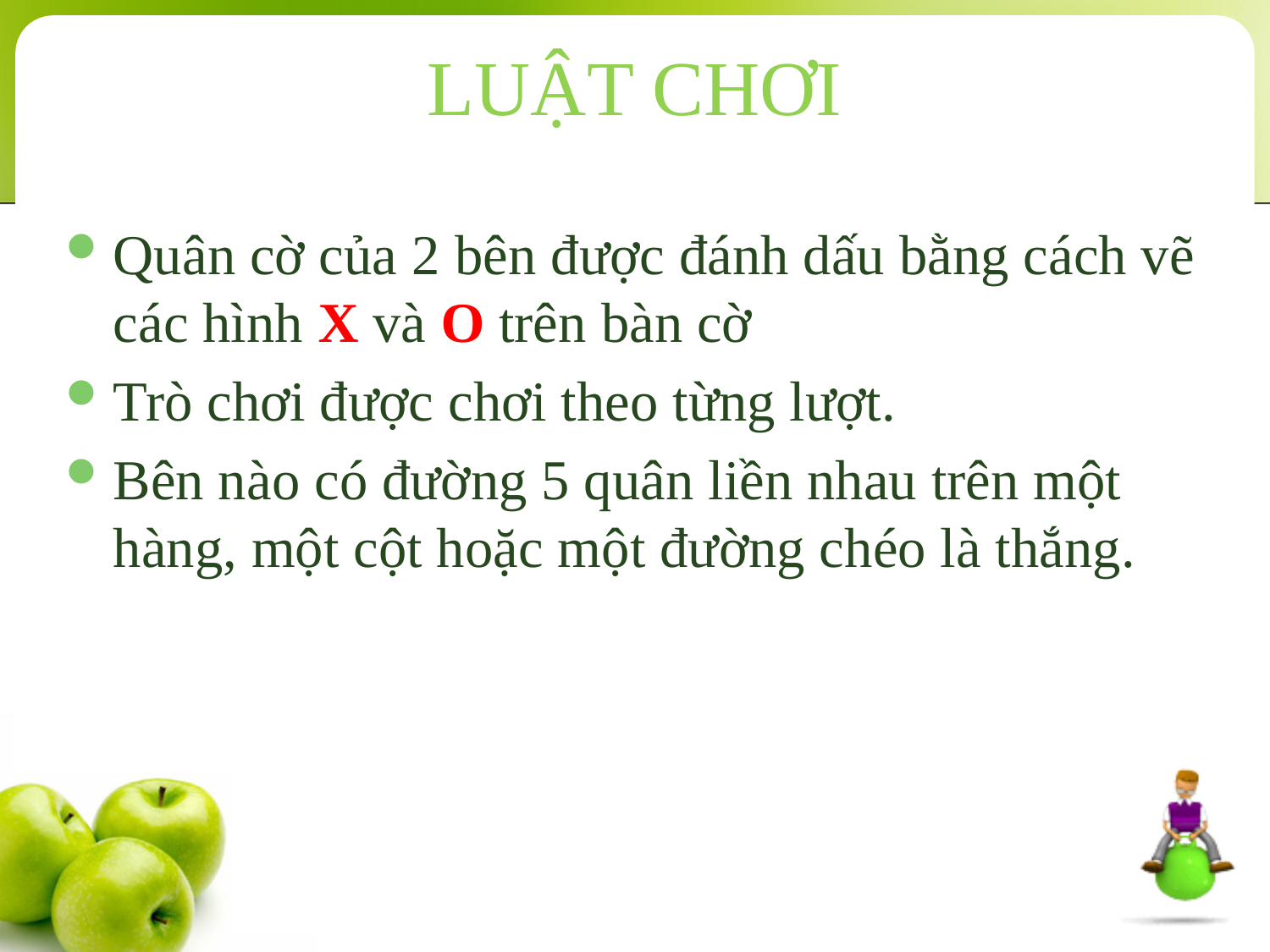

# LUẬT CHƠI
Quân cờ của 2 bên được đánh dấu bằng cách vẽ các hình X và O trên bàn cờ
Trò chơi được chơi theo từng lượt.
Bên nào có đường 5 quân liền nhau trên một hàng, một cột hoặc một đường chéo là thắng.